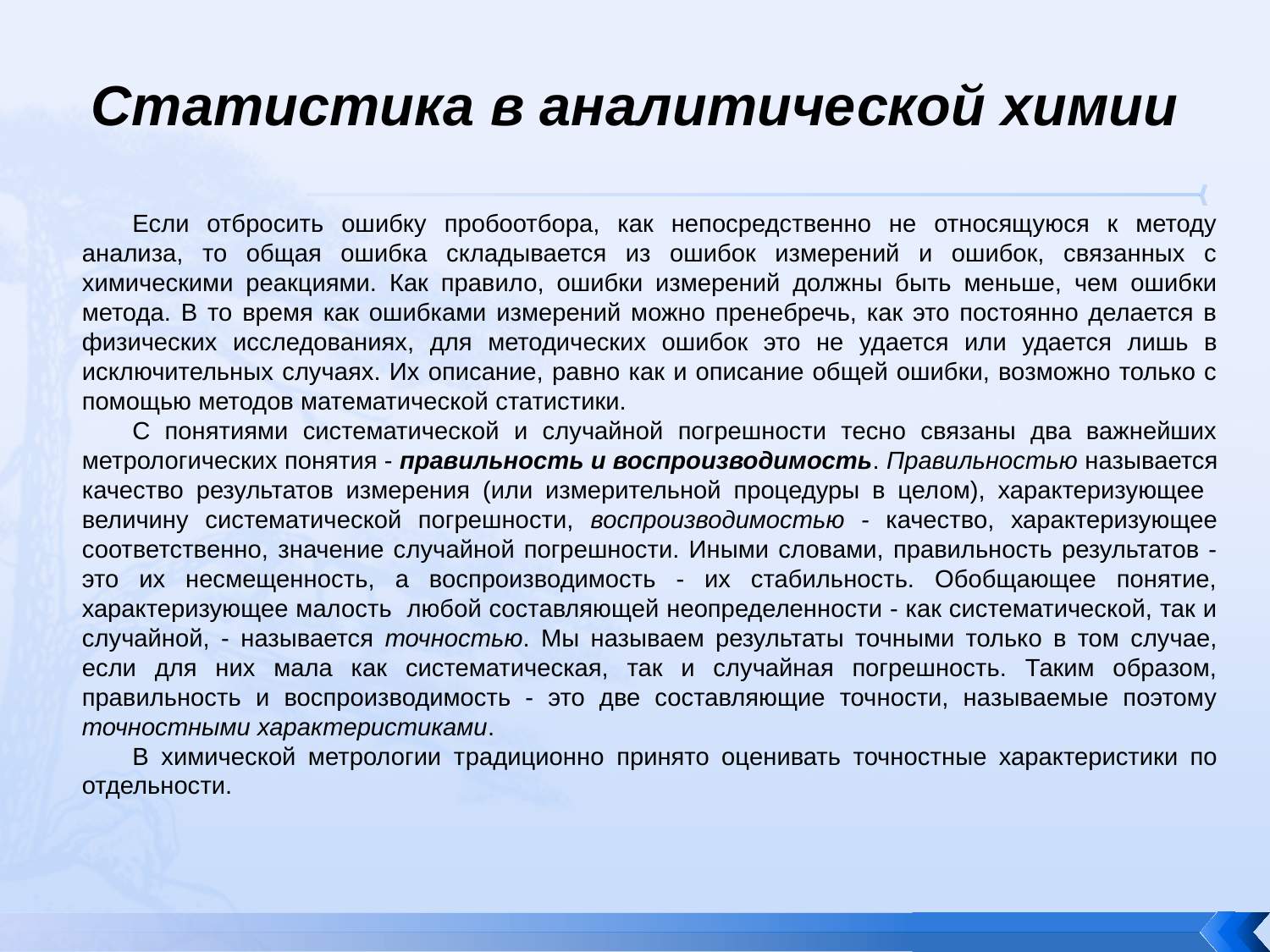

# Статистика в аналитической химии
Если отбросить ошибку пробоотбора, как непосредственно не относящуюся к методу анализа, то общая ошибка складывается из ошибок измерений и ошибок, связанных с химическими реакциями. Как правило, ошибки измерений должны быть меньше, чем ошибки метода. В то время как ошибками измерений можно пренебречь, как это постоянно делается в физических исследованиях, для методических ошибок это не удается или удается лишь в исключительных случаях. Их описание, равно как и описание общей ошибки, возможно только с помощью методов математической статистики.
С понятиями систематической и случайной погрешности тесно связаны два важнейших метрологических понятия - правильность и воспроизводимость. Правильностью называется качество результатов измерения (или измерительной процедуры в целом), характеризующее  величину систематической погрешности, воспроизводимостью - качество, характеризующее соответственно, значение случайной погрешности. Иными словами, правильность результатов - это их несмещенность, а воспроизводимость - их стабильность. Обобщающее понятие, характеризующее малость  любой составляющей неопределенности - как систематической, так и случайной, - называется точностью. Мы называем результаты точными только в том случае, если для них мала как систематическая, так и случайная погрешность. Таким образом, правильность и воспроизводимость - это две составляющие точности, называемые поэтому точностными характеристиками.
В химической метрологии традиционно принято оценивать точностные характеристики по отдельности.